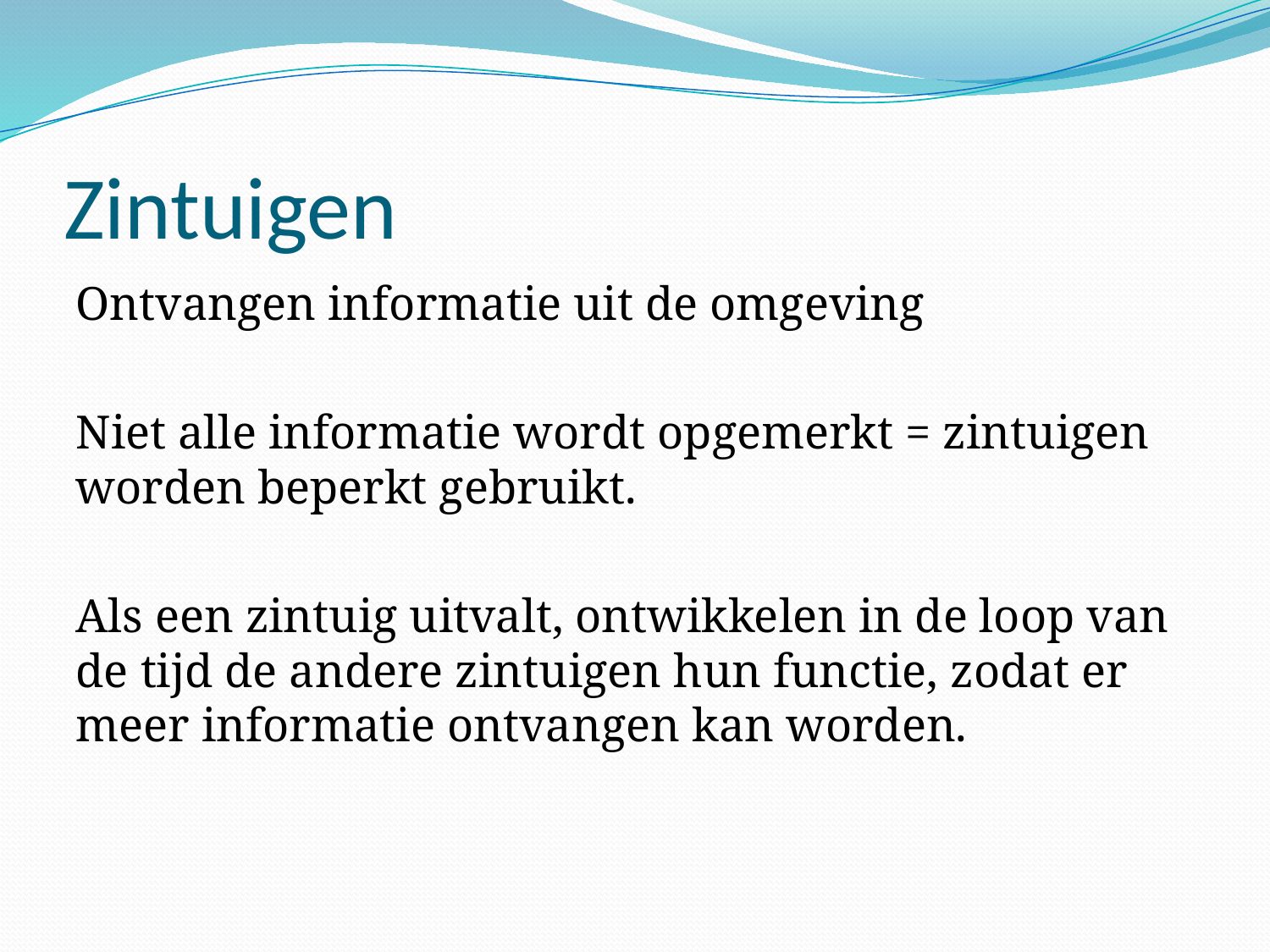

# Zintuigen
Ontvangen informatie uit de omgeving

Niet alle informatie wordt opgemerkt = zintuigen worden beperkt gebruikt.

Als een zintuig uitvalt, ontwikkelen in de loop van de tijd de andere zintuigen hun functie, zodat er meer informatie ontvangen kan worden.